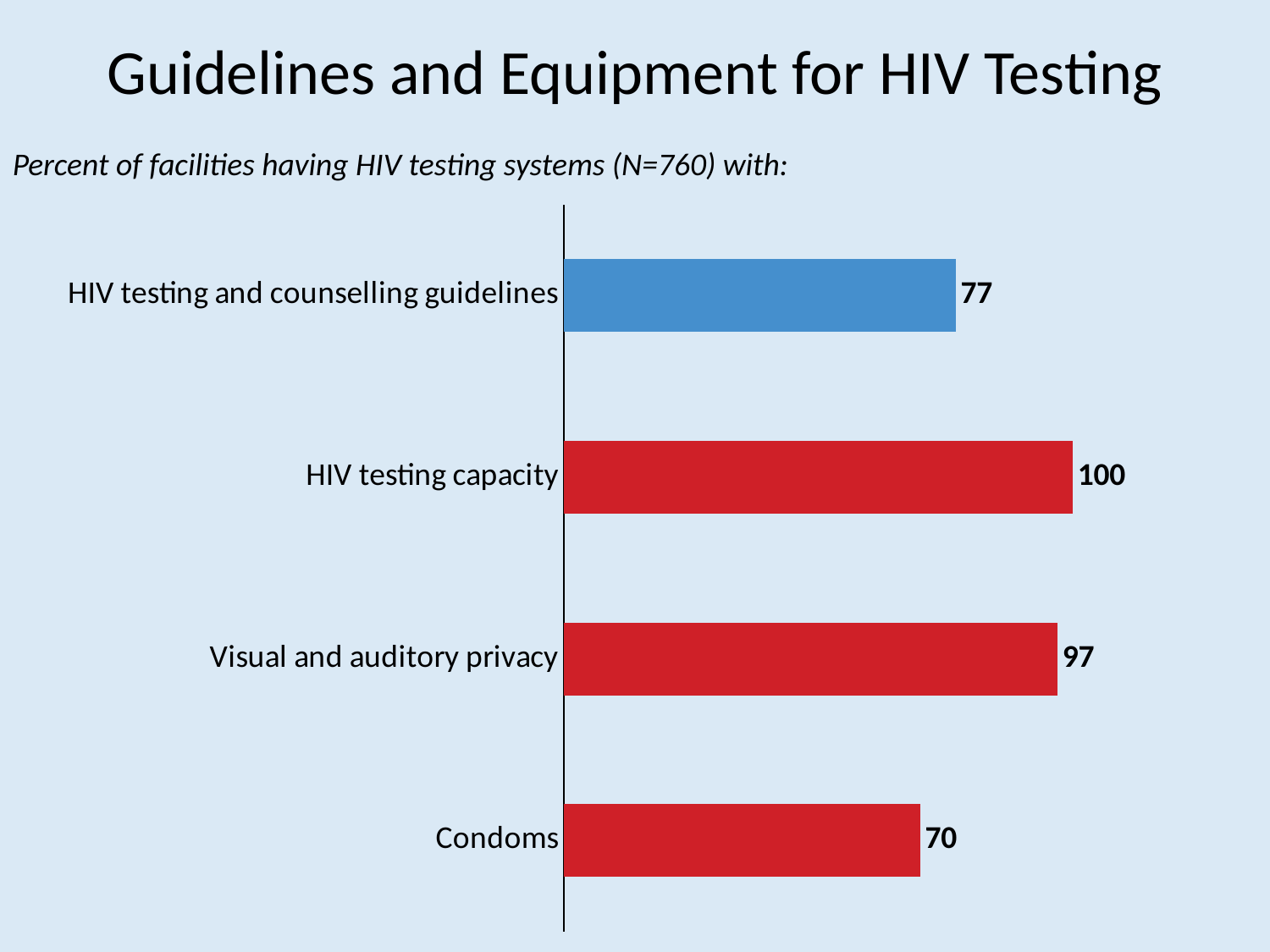

Guidelines and Equipment for HIV Testing
Percent of facilities having HIV testing systems (N=760) with:

### Chart

| Category | Series 1 |
|---|---|
| Condoms | 70.0 |
| Visual and auditory privacy | 97.0 |
| HIV testing capacity | 100.0 |
| HIV testing and counselling guidelines | 77.0 |